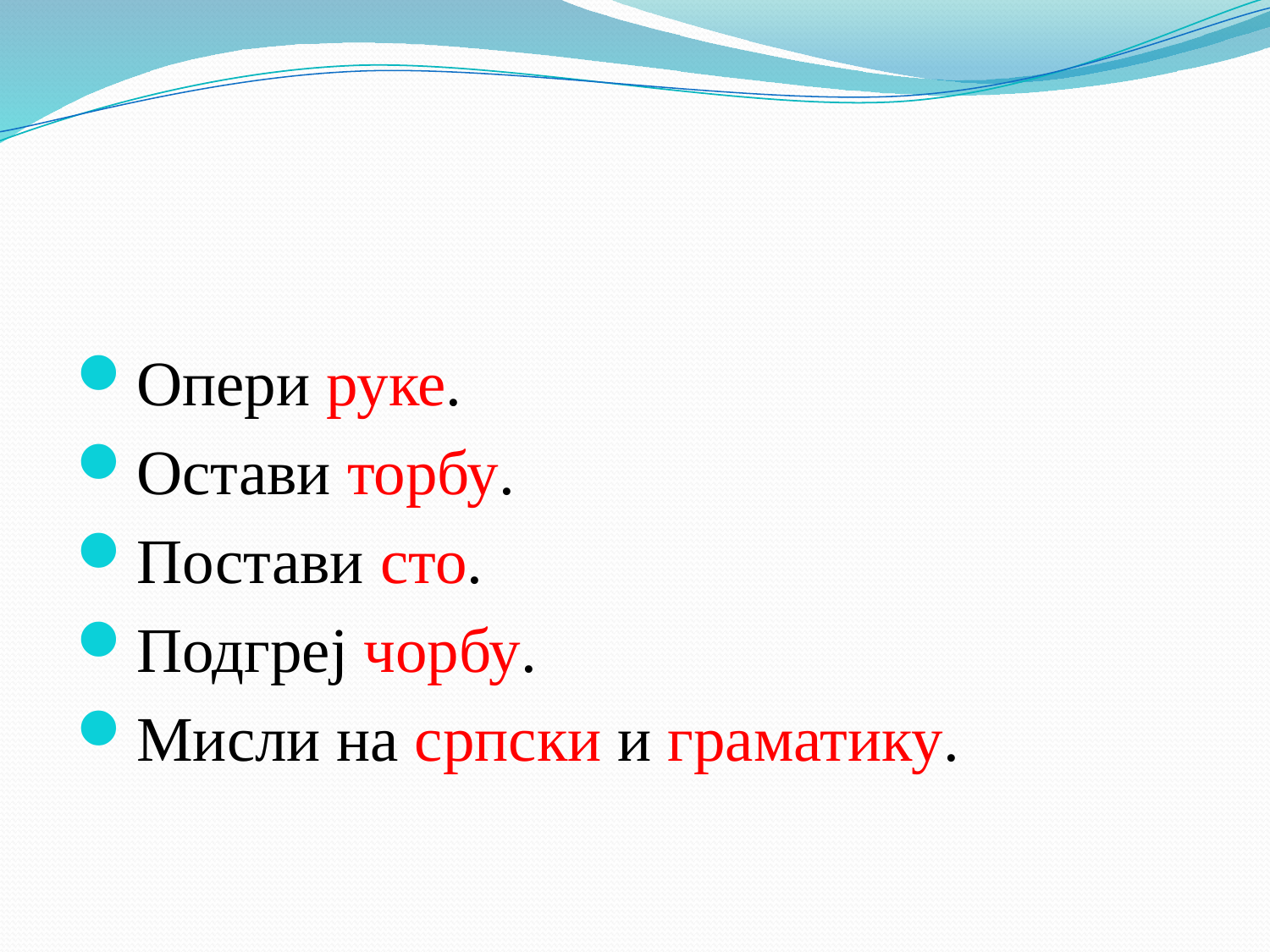

#

Опери руке.
Остави торбу.
Постави сто.
Подгреј чорбу.
Мисли на српски и граматику.